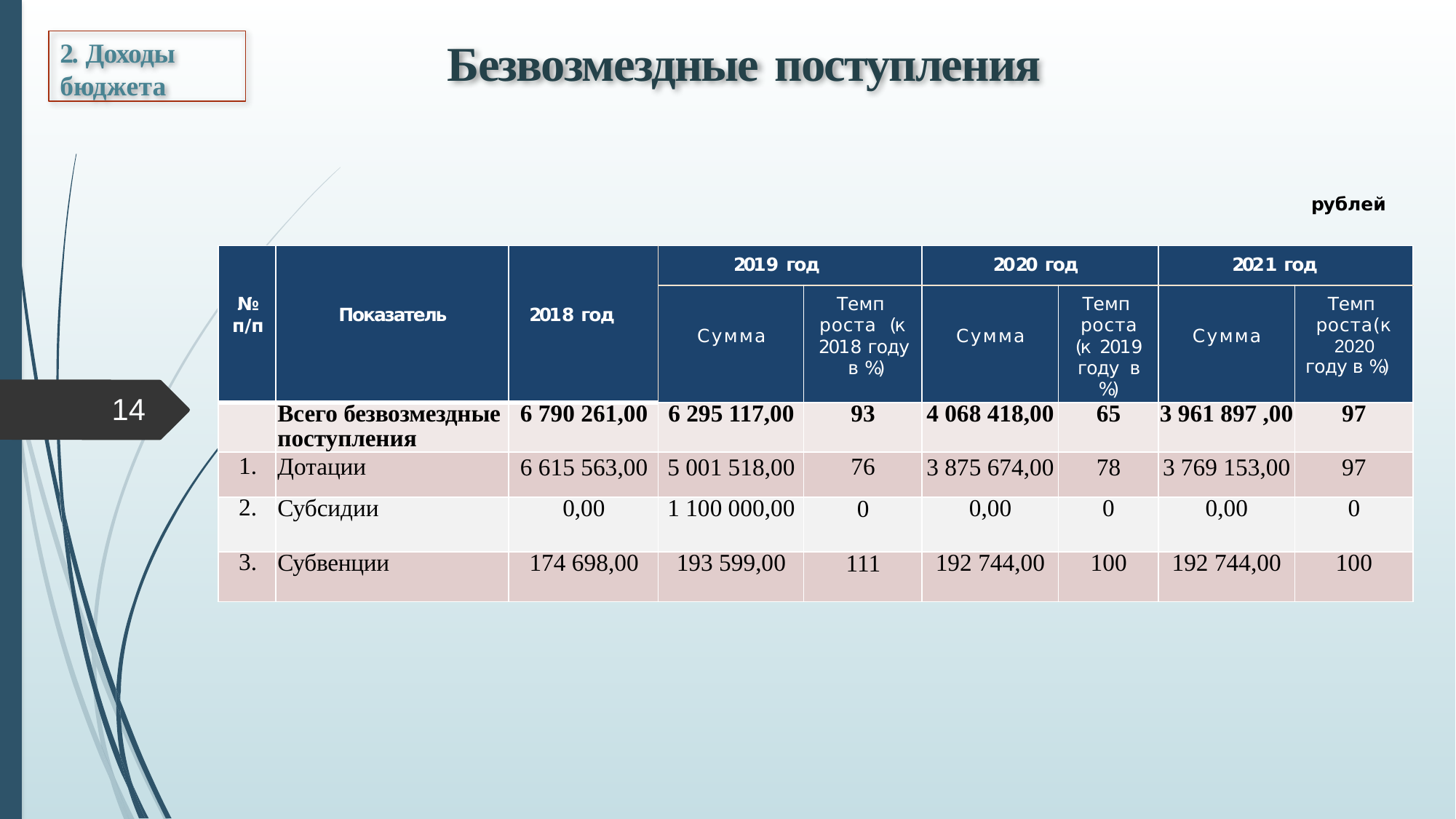

# Безвозмездные поступления
2. Доходы  бюджета
рублей
| № п/п | Показатель | 2018 год | 2019 год |  | 2020 год |  | 2021 год |  |
| --- | --- | --- | --- | --- | --- | --- | --- | --- |
|  |  |  | Сумма | Темп роста (к 2018 году в %) | Сумма | Темп роста (к 2019 году в %) | Сумма | Темп роста(к 2020 году в %) |
|  | Всего безвозмездные поступления | 6 790 261,00 | 6 295 117,00 | 93 | 4 068 418,00 | 65 | 3 961 897 ,00 | 97 |
| 1. | Дотации | 6 615 563,00 | 5 001 518,00 | 76 | 3 875 674,00 | 78 | 3 769 153,00 | 97 |
| 2. | Субсидии | 0,00 | 1 100 000,00 | 0 | 0,00 | 0 | 0,00 | 0 |
| 3. | Субвенции | 174 698,00 | 193 599,00 | 111 | 192 744,00 | 100 | 192 744,00 | 100 |
14